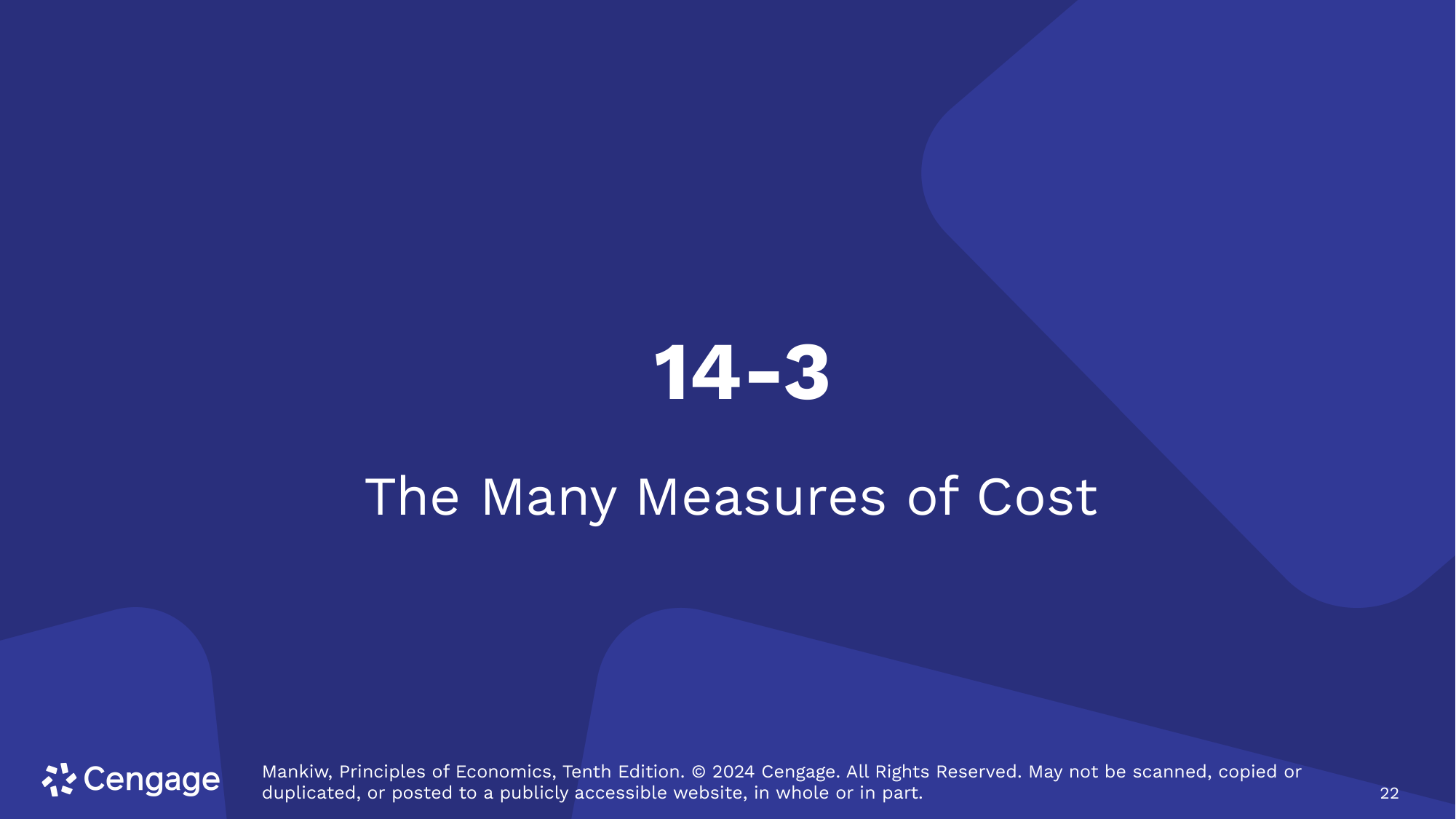

# 14-3
The Many Measures of Cost